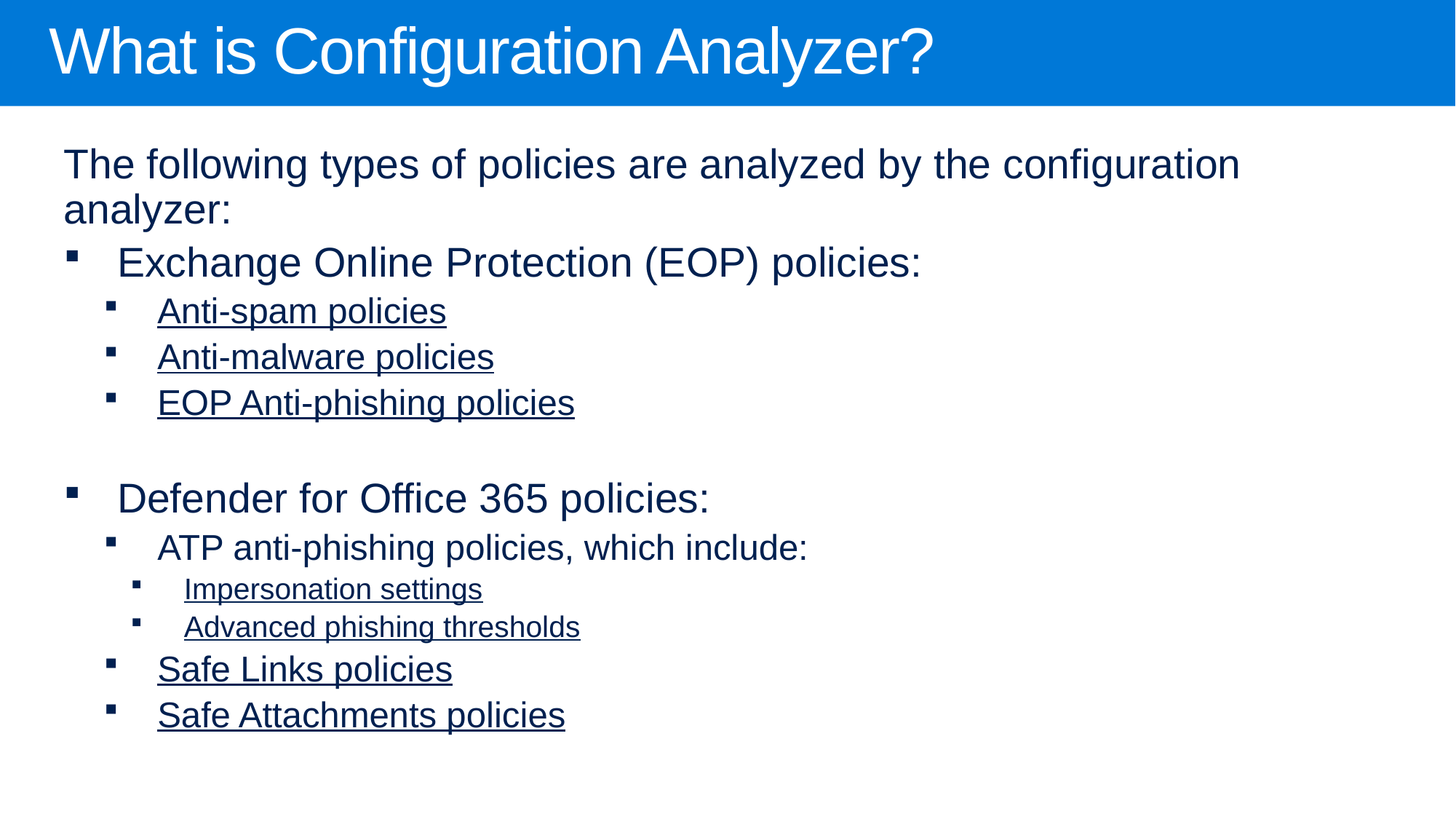

# What is Configuration Analyzer?
The following types of policies are analyzed by the configuration analyzer:
Exchange Online Protection (EOP) policies:
Anti-spam policies
Anti-malware policies
EOP Anti-phishing policies

Defender for Office 365 policies:
ATP anti-phishing policies, which include:
Impersonation settings
Advanced phishing thresholds
Safe Links policies
Safe Attachments policies